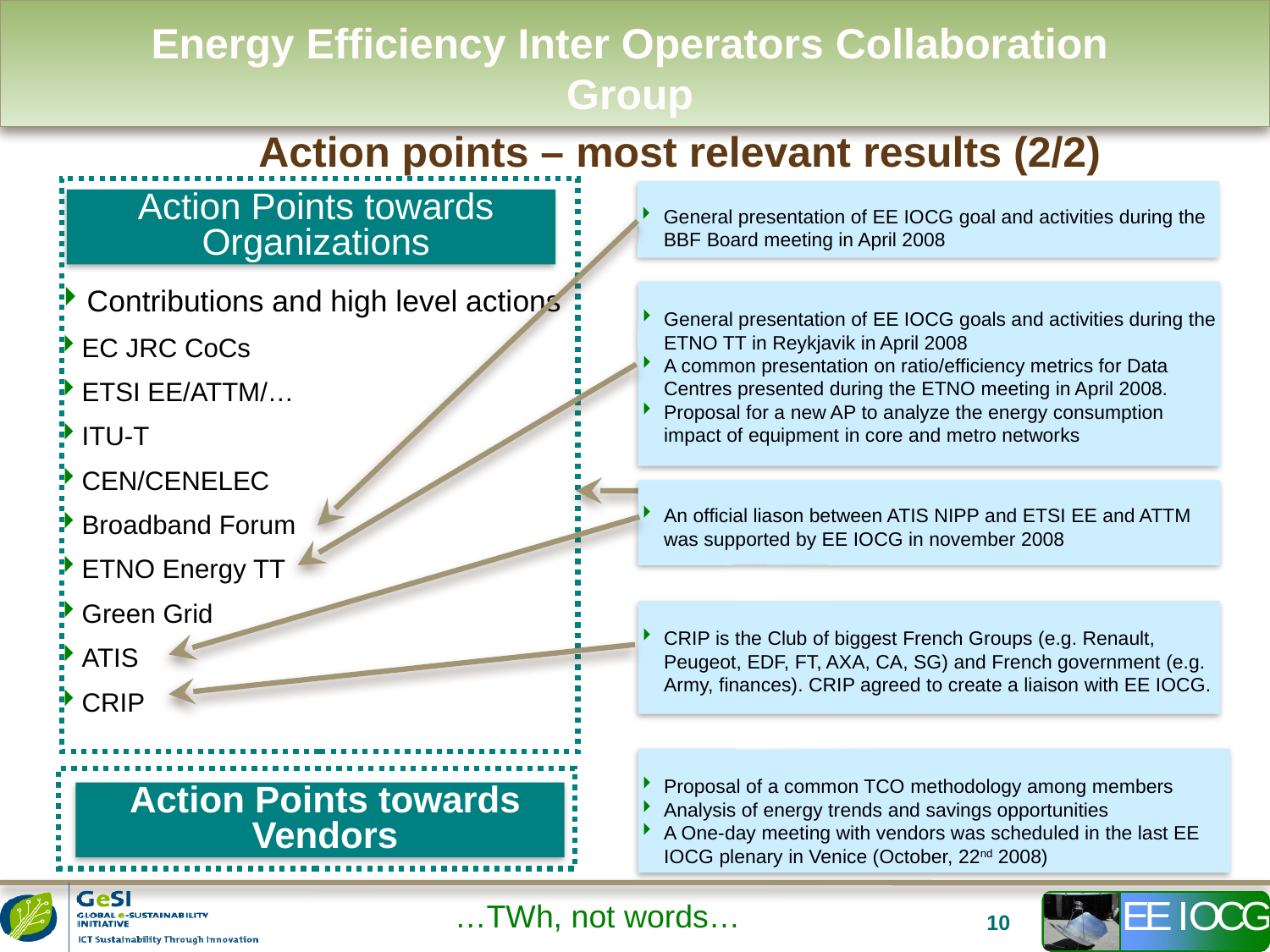

Energy Efficiency Inter Operators Collaboration Group
  	Action points – most relevant results (2/2)

General presentation of EE IOCG goal and activities during the BBF Board meeting in April 2008

Action Points towards Organizations

Contributions and high level actions
EC JRC CoCs
ETSI EE/ATTM/…
ITU-T
CEN/CENELEC
Broadband Forum
ETNO Energy TT
Green Grid
ATIS
CRIP

General presentation of EE IOCG goals and activities during the ETNO TT in Reykjavik in April 2008
A common presentation on ratio/efficiency metrics for Data Centres presented during the ETNO meeting in April 2008.
Proposal for a new AP to analyze the energy consumption impact of equipment in core and metro networks

An official liason between ATIS NIPP and ETSI EE and ATTM was supported by EE IOCG in november 2008

CRIP is the Club of biggest French Groups (e.g. Renault, Peugeot, EDF, FT, AXA, CA, SG) and French government (e.g. Army, finances). CRIP agreed to create a liaison with EE IOCG.

Proposal of a common TCO methodology among members
Analysis of energy trends and savings opportunities
A One-day meeting with vendors was scheduled in the last EE IOCG plenary in Venice (October, 22nd 2008)

Action Points towards Vendors
…TWh, not words…
10